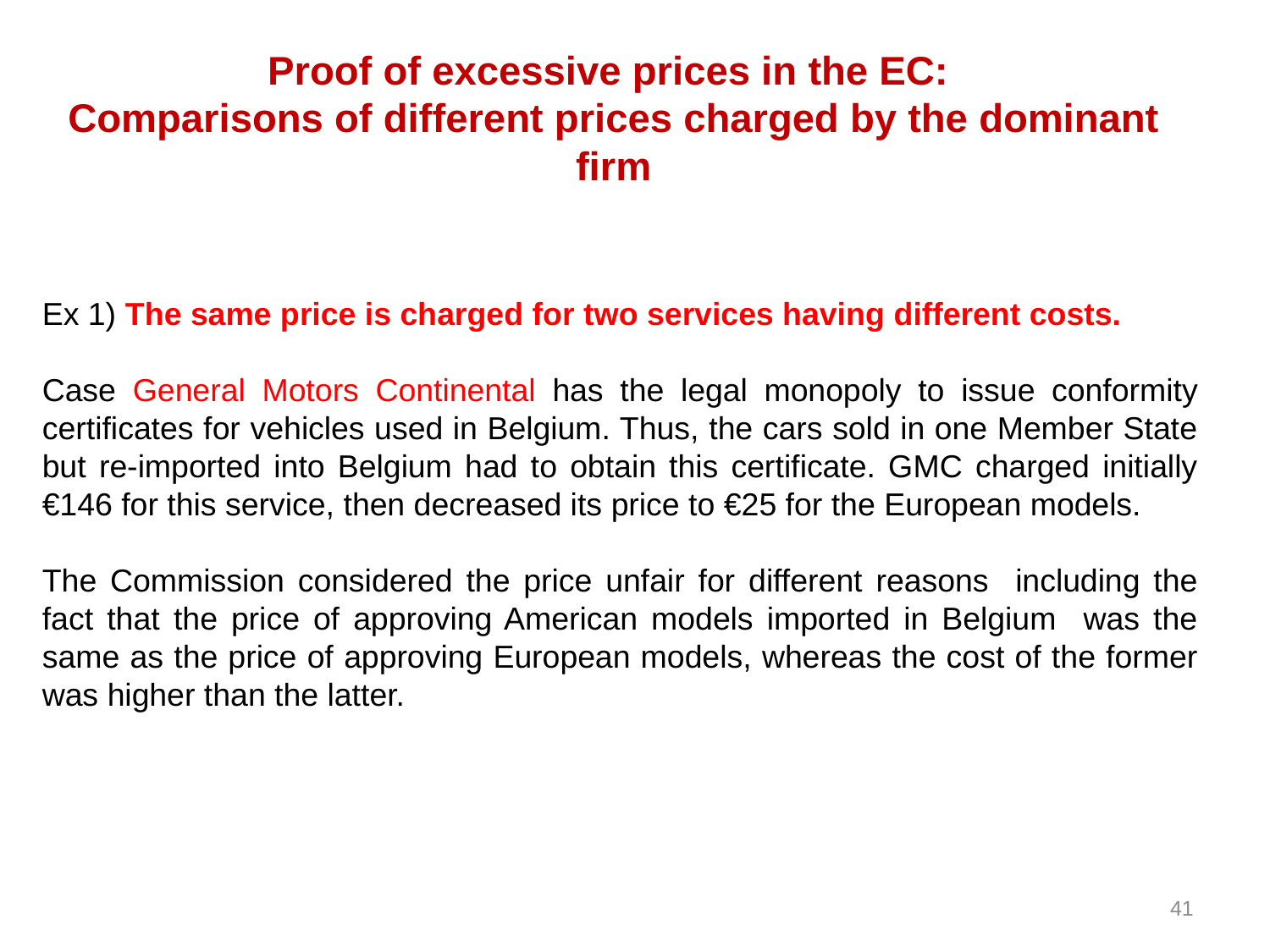

# Proof of excessive prices in the EC: Comparisons of different prices charged by the dominant firm
Ex 1) The same price is charged for two services having different costs.

Case General Motors Continental has the legal monopoly to issue conformity certificates for vehicles used in Belgium. Thus, the cars sold in one Member State but re-imported into Belgium had to obtain this certificate. GMC charged initially €146 for this service, then decreased its price to €25 for the European models.

The Commission considered the price unfair for different reasons  including the fact that the price of approving American models imported in Belgium  was the same as the price of approving European models, whereas the cost of the former was higher than the latter.

41